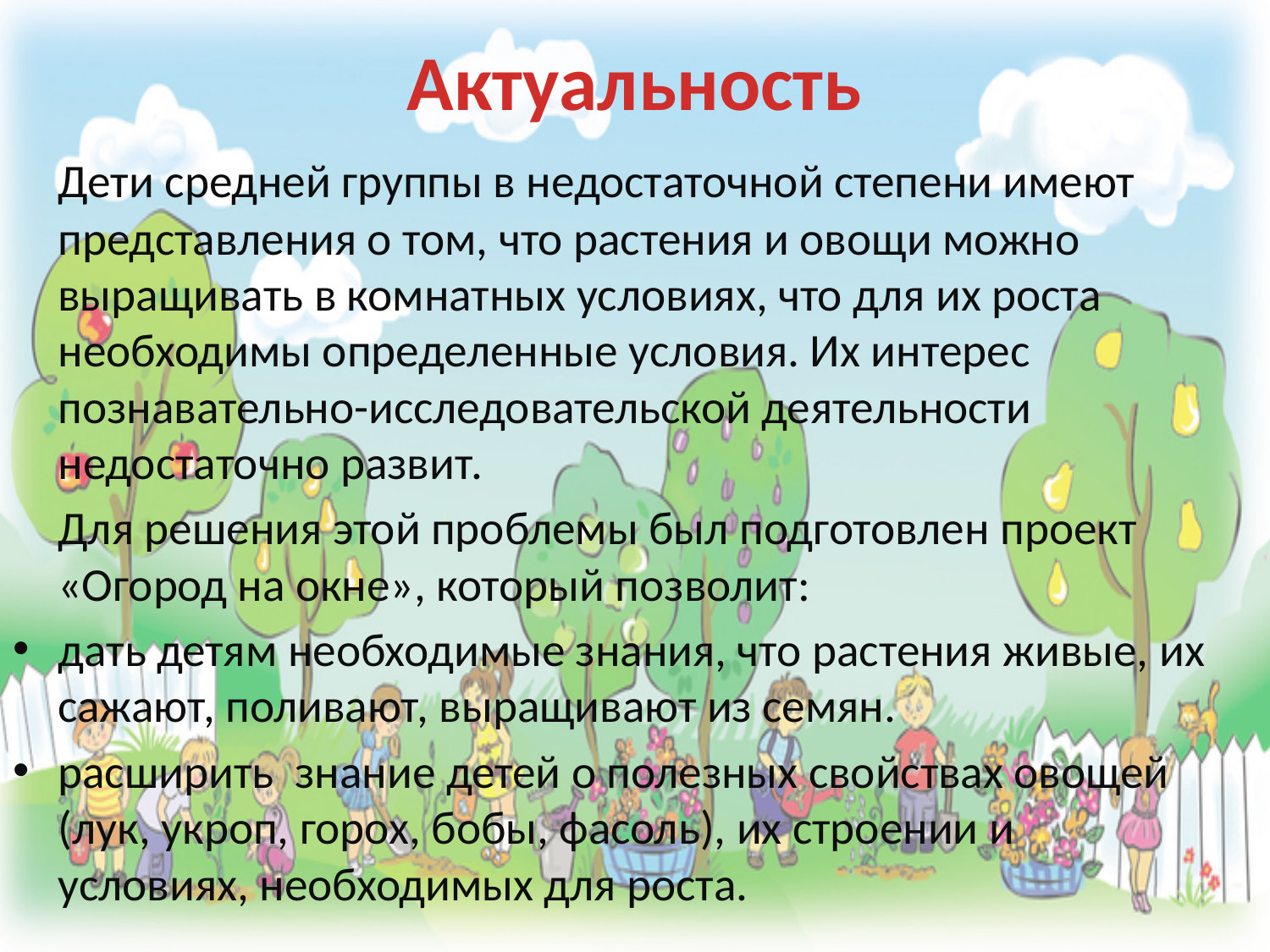

# Актуальность
		Дети средней группы в недостаточной степени имеют представления о том, что растения и овощи можно выращивать в комнатных условиях, что для их роста необходимы определенные условия. Их интерес познавательно-исследовательской деятельности недостаточно развит.
		Для решения этой проблемы был подготовлен проект «Огород на окне», который позволит:
дать детям необходимые знания, что растения живые, их сажают, поливают, выращивают из семян.
расширить  знание детей о полезных свойствах овощей (лук, укроп, горох, бобы, фасоль), их строении и условиях, необходимых для роста.